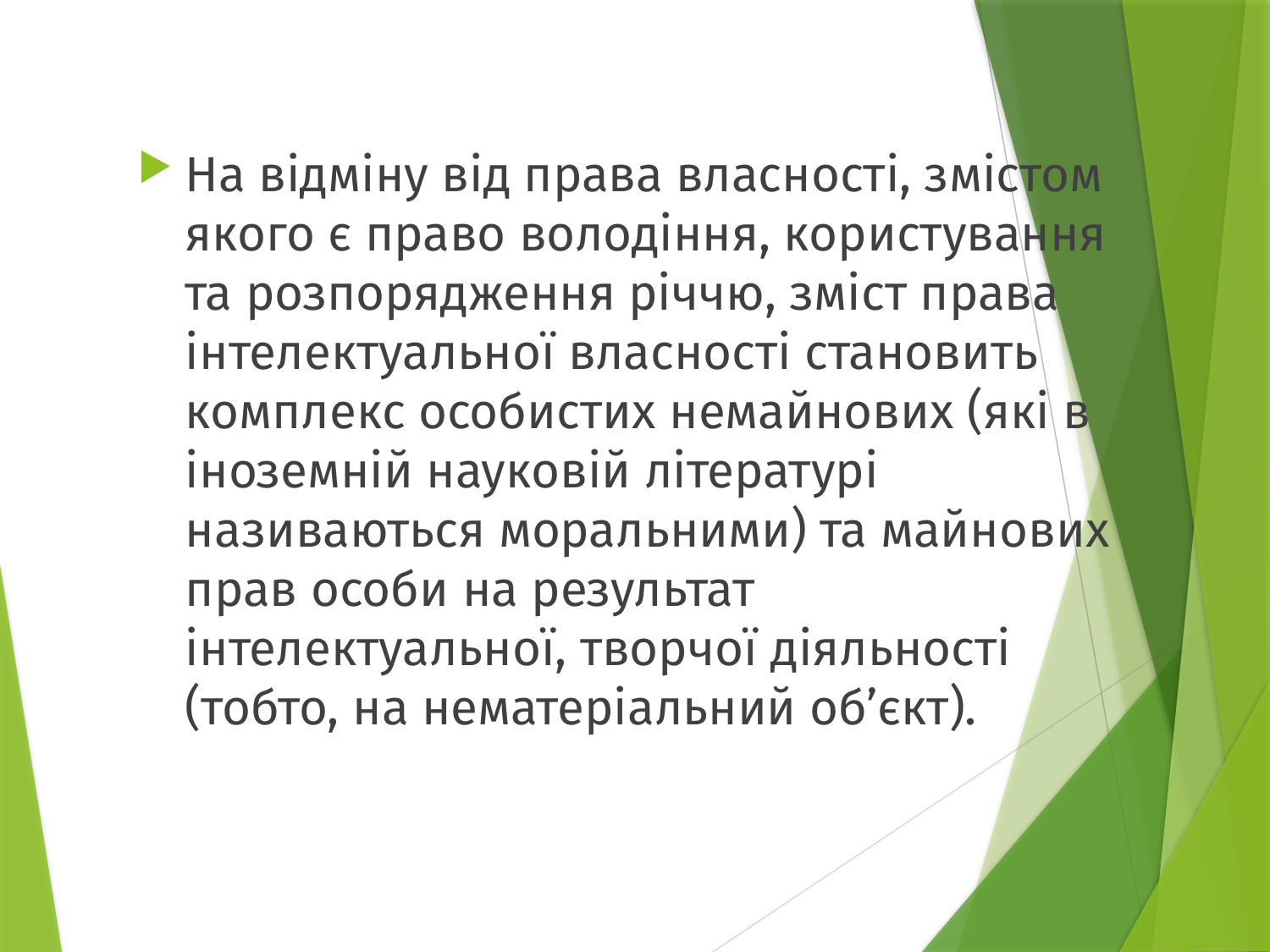

На відміну від права власності, змістом якого є право володіння, користування та розпорядження річчю, зміст права інтелектуальної власності становить комплекс особистих немайнових (які в іноземній науковій літературі називаються моральними) та майнових прав особи на результат інтелектуальної, творчої діяльності (тобто, на нематеріальний об’єкт).